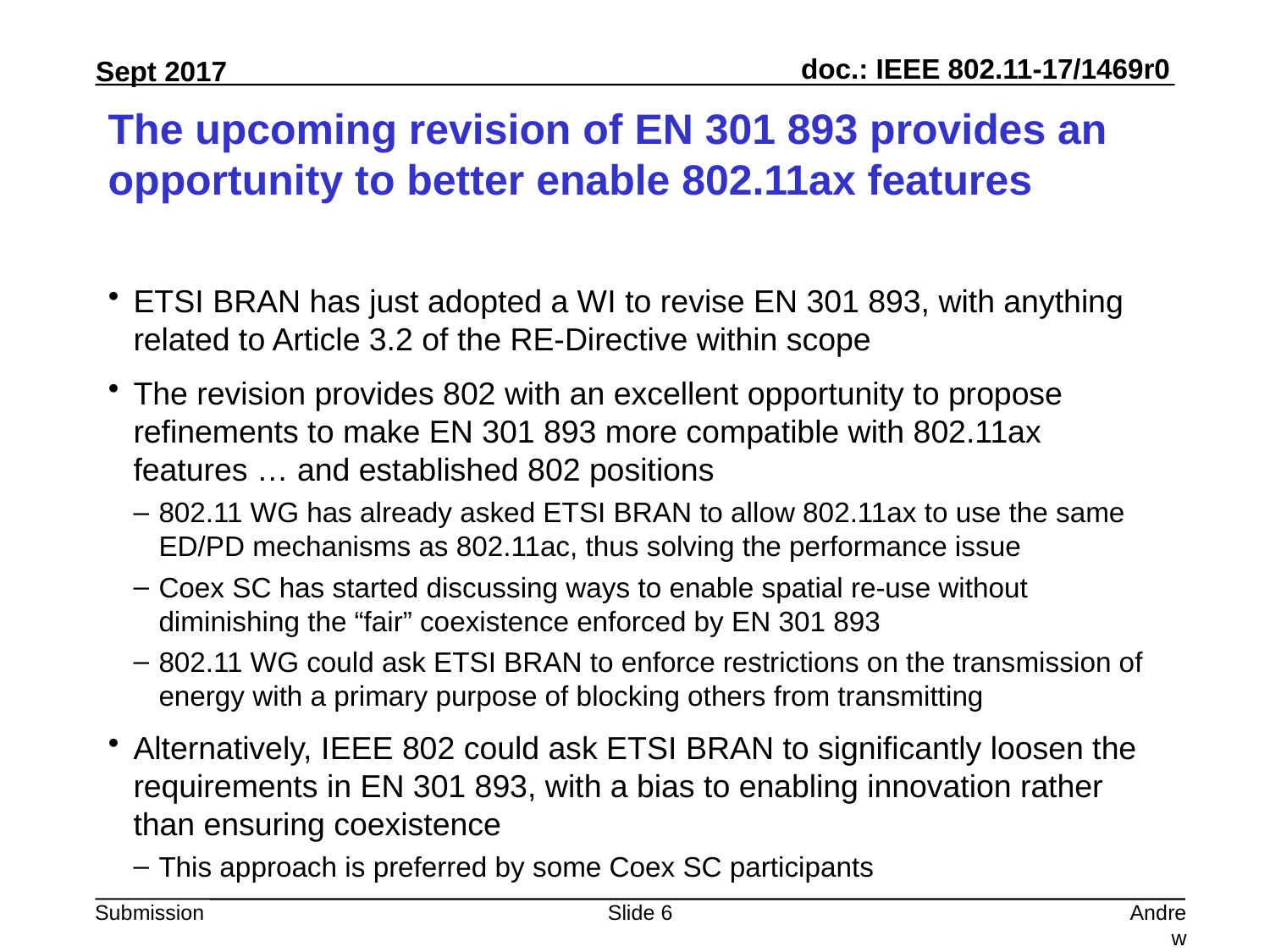

# The upcoming revision of EN 301 893 provides an opportunity to better enable 802.11ax features
ETSI BRAN has just adopted a WI to revise EN 301 893, with anything related to Article 3.2 of the RE-Directive within scope
The revision provides 802 with an excellent opportunity to propose refinements to make EN 301 893 more compatible with 802.11ax features … and established 802 positions
802.11 WG has already asked ETSI BRAN to allow 802.11ax to use the same ED/PD mechanisms as 802.11ac, thus solving the performance issue
Coex SC has started discussing ways to enable spatial re-use without diminishing the “fair” coexistence enforced by EN 301 893
802.11 WG could ask ETSI BRAN to enforce restrictions on the transmission of energy with a primary purpose of blocking others from transmitting
Alternatively, IEEE 802 could ask ETSI BRAN to significantly loosen the requirements in EN 301 893, with a bias to enabling innovation rather than ensuring coexistence
This approach is preferred by some Coex SC participants

Slide 6
Andrew Myles, Cisco